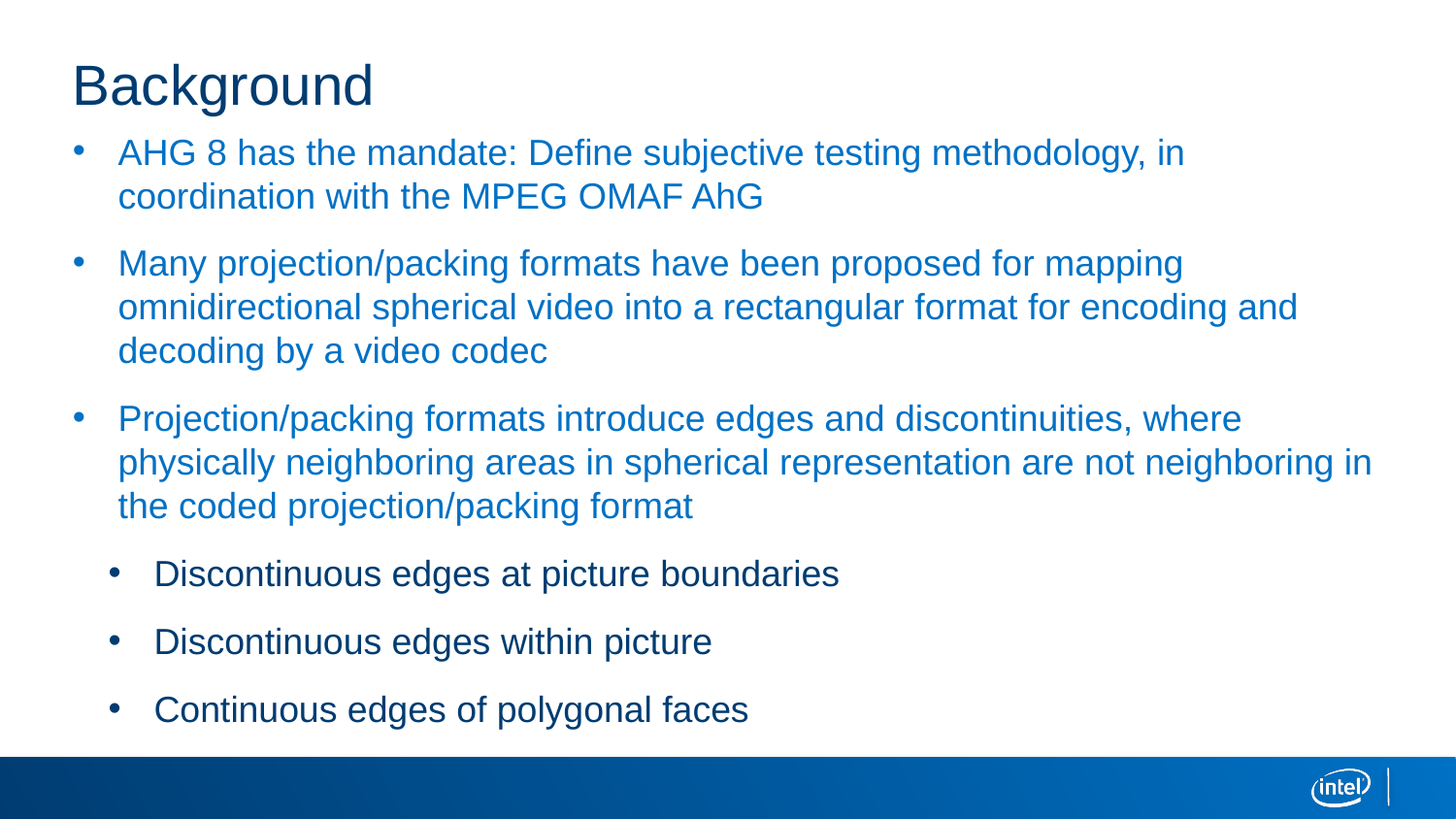

# Background
AHG 8 has the mandate: Define subjective testing methodology, in coordination with the MPEG OMAF AhG
Many projection/packing formats have been proposed for mapping omnidirectional spherical video into a rectangular format for encoding and decoding by a video codec
Projection/packing formats introduce edges and discontinuities, where physically neighboring areas in spherical representation are not neighboring in the coded projection/packing format
Discontinuous edges at picture boundaries
Discontinuous edges within picture
Continuous edges of polygonal faces